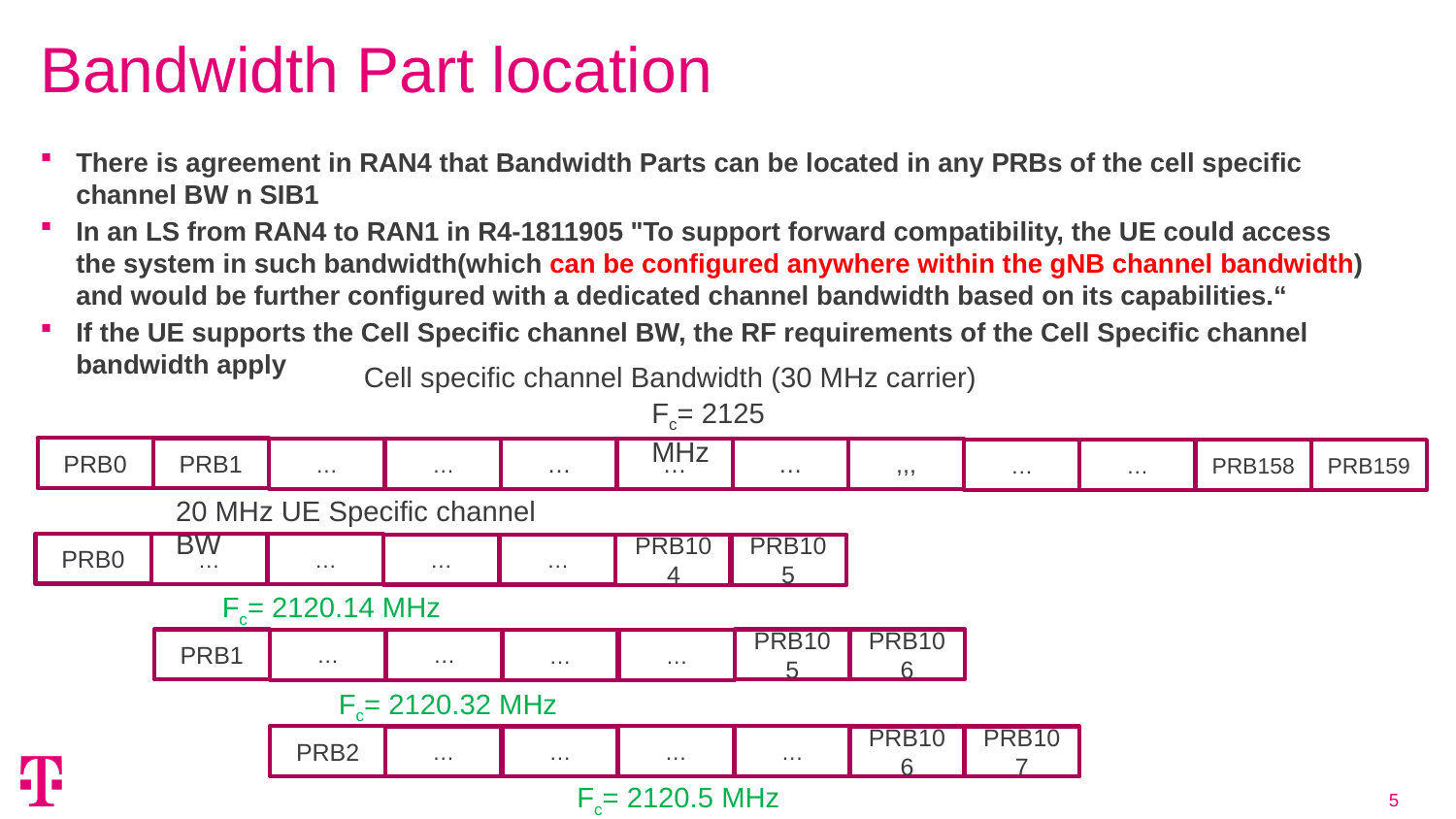

# Bandwidth Part location
There is agreement in RAN4 that Bandwidth Parts can be located in any PRBs of the cell specific channel BW n SIB1
In an LS from RAN4 to RAN1 in R4-1811905 "To support forward compatibility, the UE could access the system in such bandwidth(which can be configured anywhere within the gNB channel bandwidth) and would be further configured with a dedicated channel bandwidth based on its capabilities.“
If the UE supports the Cell Specific channel BW, the RF requirements of the Cell Specific channel bandwidth apply
Cell specific channel Bandwidth (30 MHz carrier)
Fc= 2125 MHz
PRB0
PRB1
…
…
…
…
…
,,,
…
…
PRB158
PRB159
20 MHz UE Specific channel BW
PRB0
…
…
…
…
PRB104
PRB105
Fc= 2120.14 MHz
PRB1
PRB105
PRB106
…
…
…
…
Fc= 2120.32 MHz
PRB2
…
…
…
…
PRB106
PRB107
Fc= 2120.5 MHz